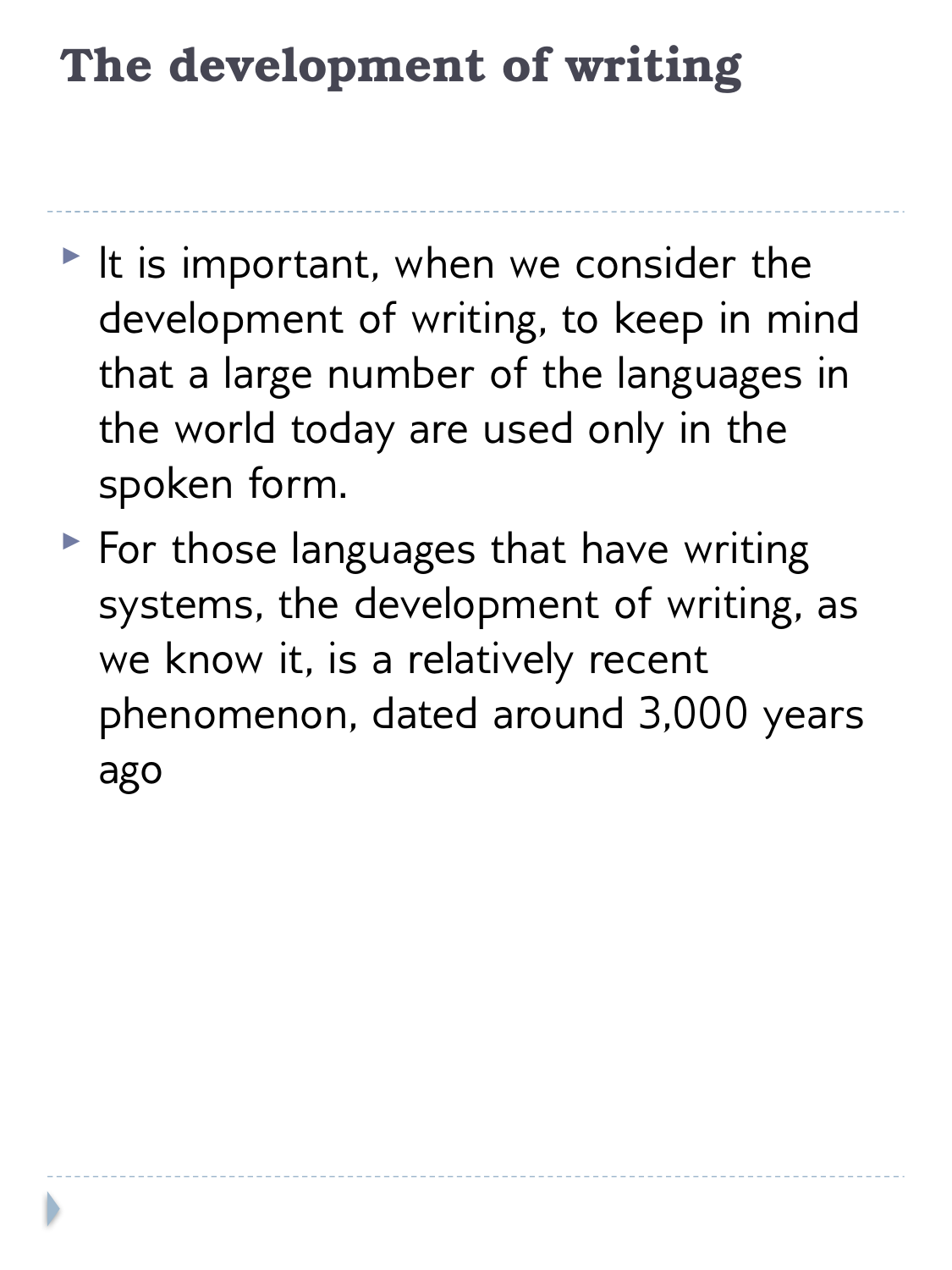

# The development of writing
It is important, when we consider the development of writing, to keep in mind that a large number of the languages in the world today are used only in the spoken form.
For those languages that have writing systems, the development of writing, as we know it, is a relatively recent phenomenon, dated around 3,000 years ago